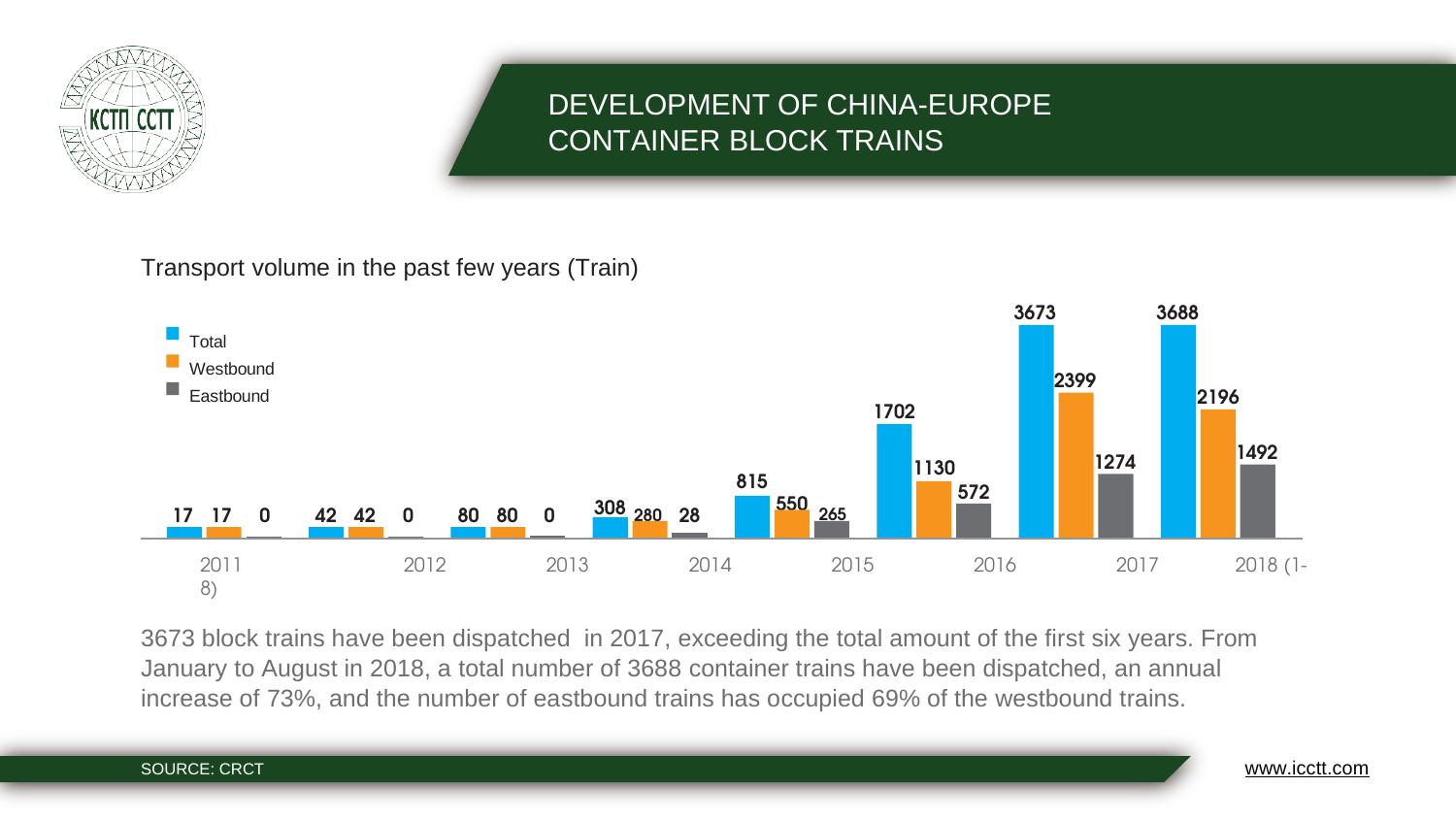

DEVELOPMENT OF CHINA-EUROPE CONTAINER BLOCK TRAINS
Transport volume in the past few years (Train)
3673
3688
Total Westbound Eastbound

2399

2196

1702

1492
1274
1130

815

572

550  265
308 280

17   17	0
42   42	0
80   80	0
28

2011	2012	2013	2014	2015	2016	2017	2018 (1-8)

3673 block trains have been dispatched  in 2017, exceeding the total amount of the first six years. From January to August in 2018, a total number of 3688 container trains have been dispatched, an annual increase of 73%, and the number of eastbound trains has occupied 69% of the westbound trains.

www.icctt.com
SOURCE: CRCT